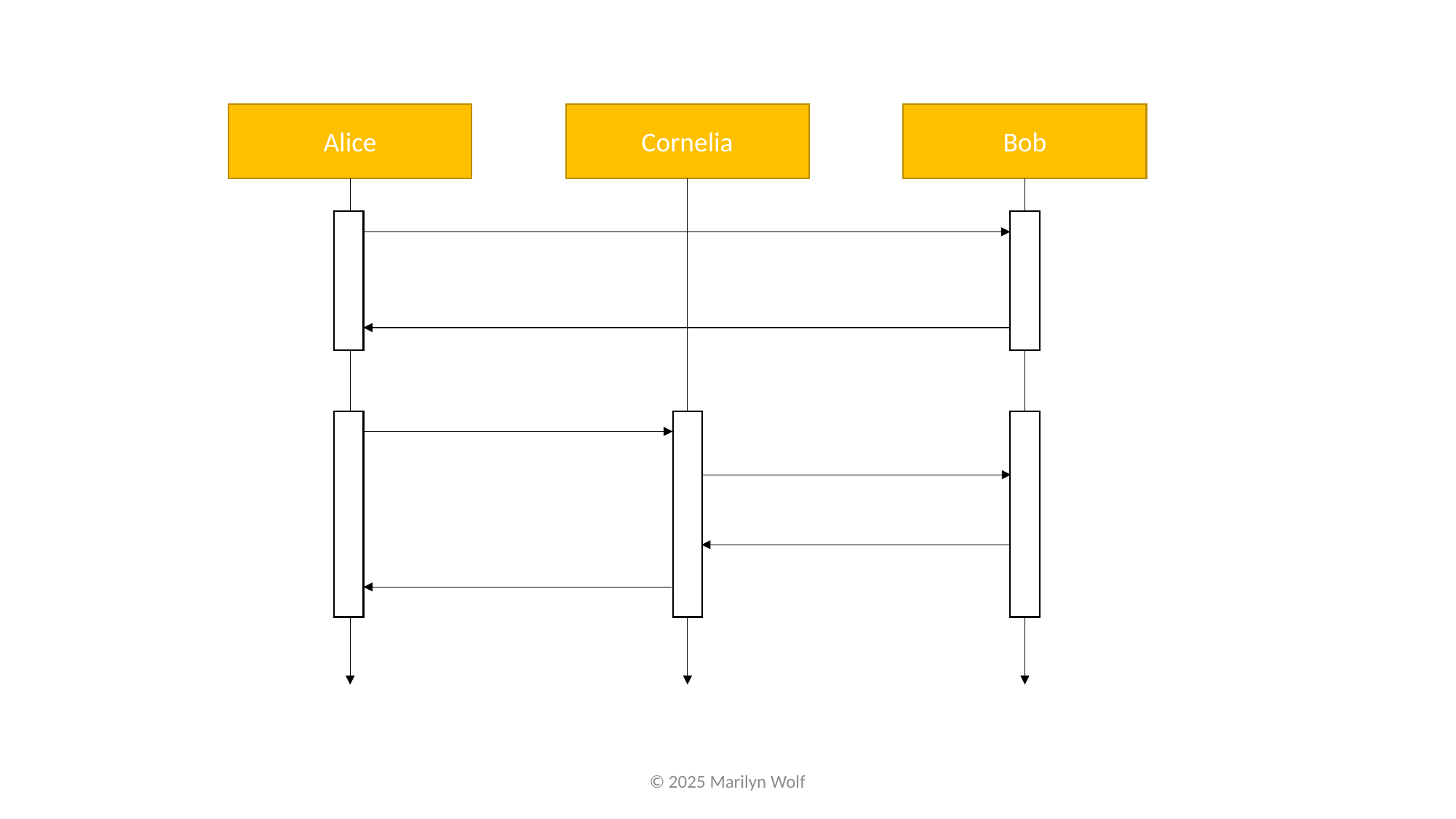

Alice
Cornelia
Bob

© 2025 Marilyn Wolf